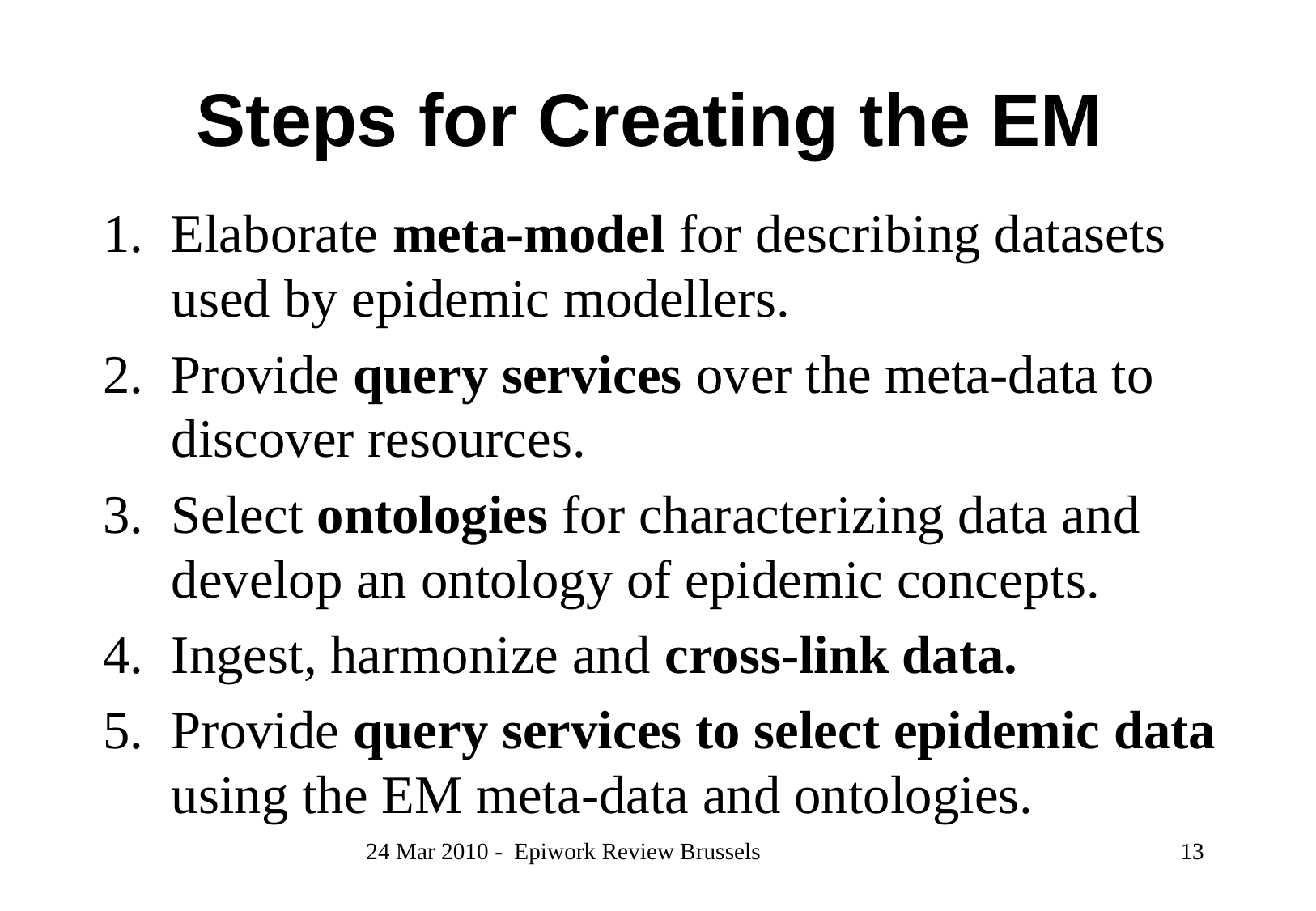

# Steps for Creating the EM
Elaborate meta-model for describing datasets used by epidemic modellers.
Provide query services over the meta-data to discover resources.
Select ontologies for characterizing data and develop an ontology of epidemic concepts.
Ingest, harmonize and cross-link data.
Provide query services to select epidemic data using the EM meta-data and ontologies.

24 Mar 2010 -  Epiwork Review Brussels
13